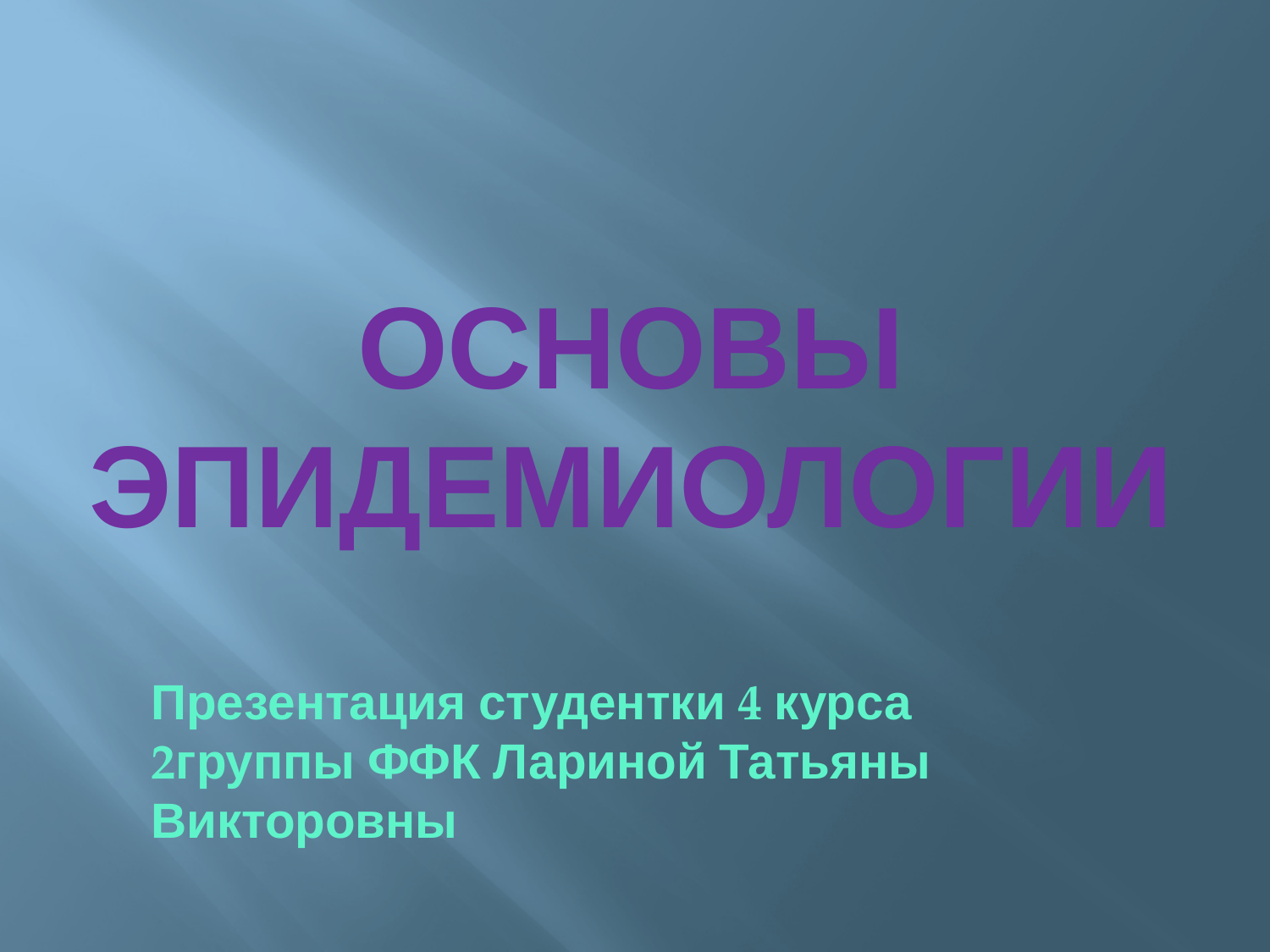

# Основы ЭПИДЕМИОЛОГИИ
Презентация студентки 4 курса 2группы ФФК Лариной Татьяны Викторовны